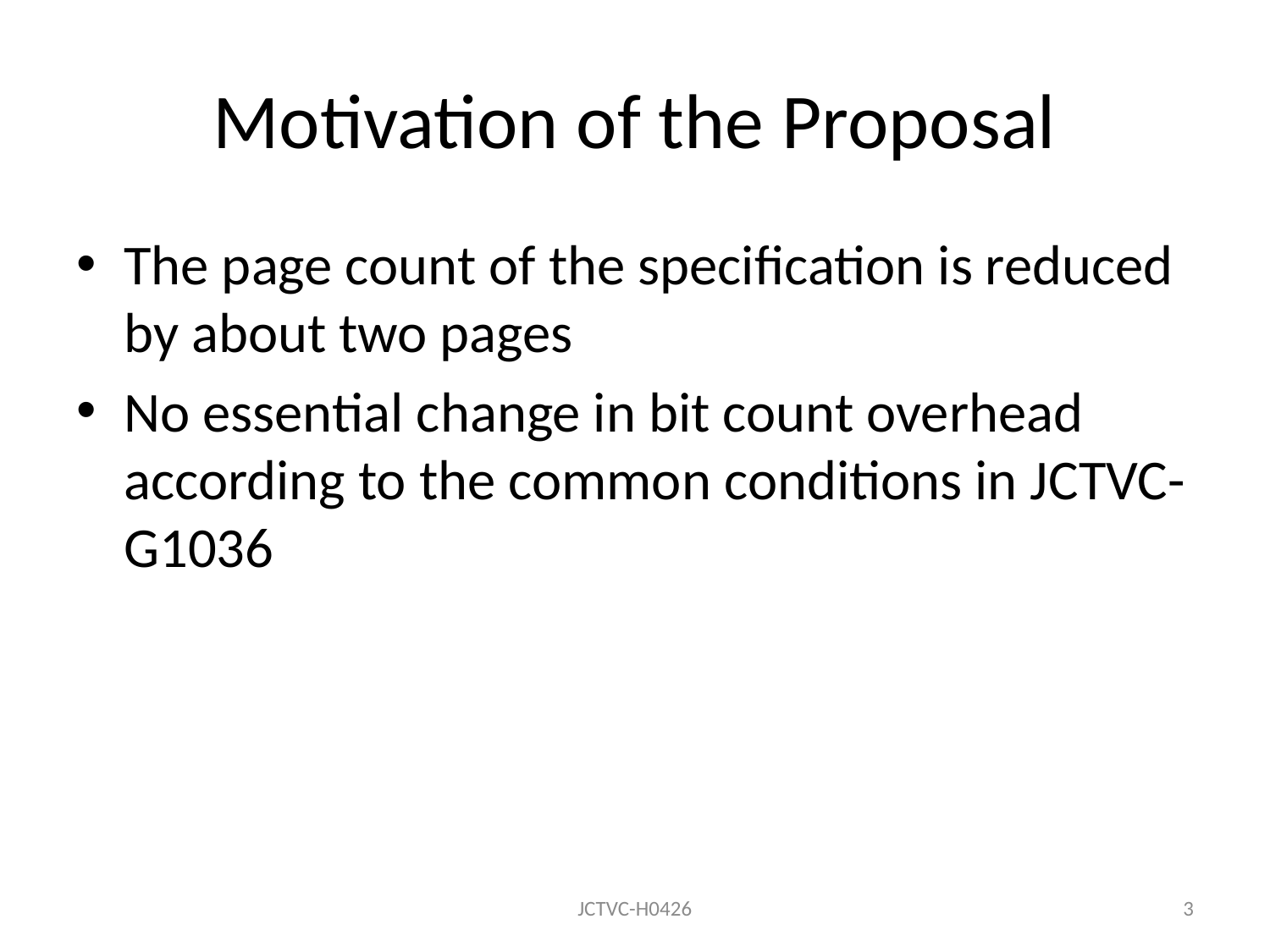

# Motivation of the Proposal
The page count of the specification is reduced by about two pages
No essential change in bit count overhead according to the common conditions in JCTVC-G1036
JCTVC-H0426
3